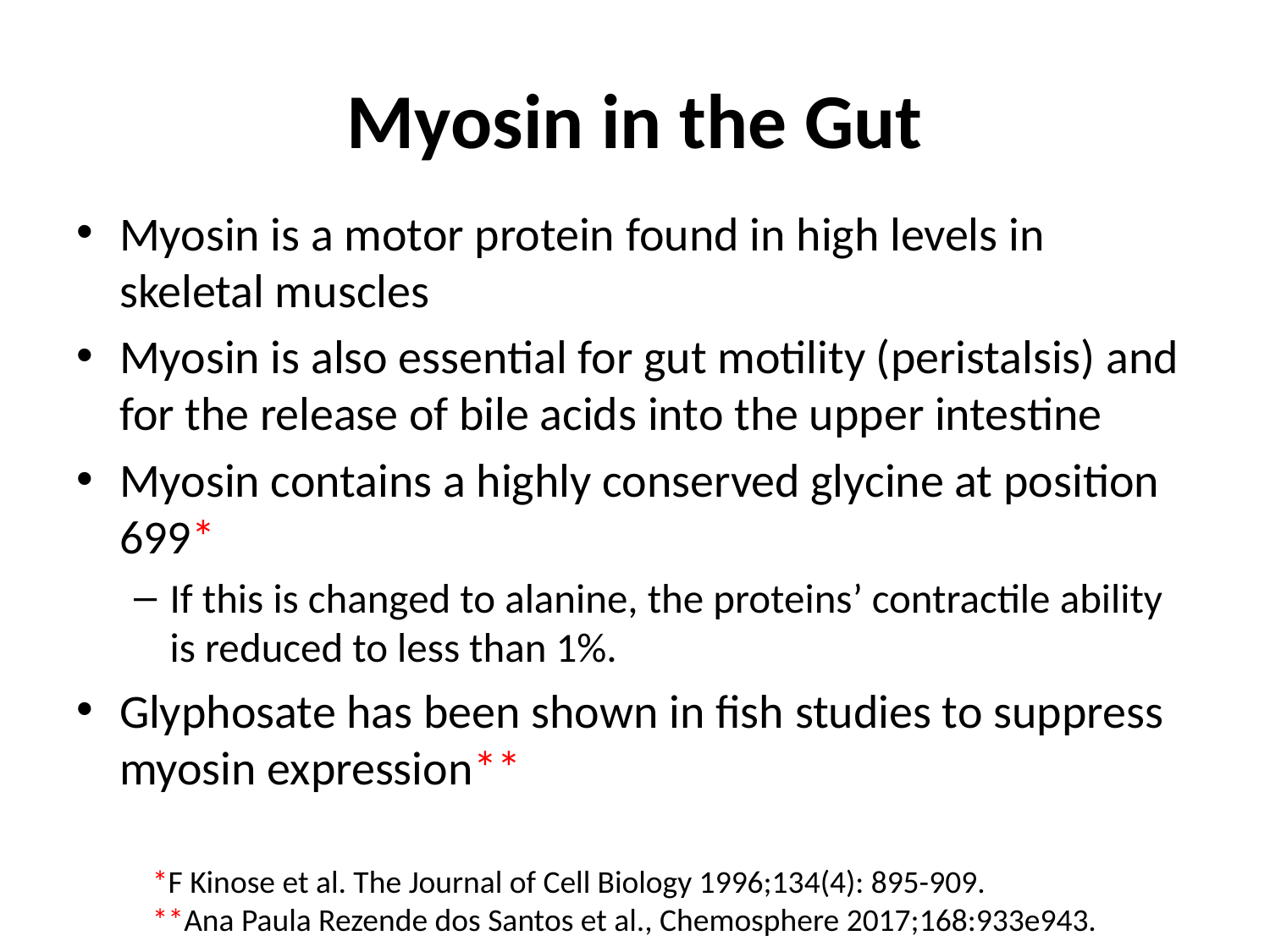

# Myosin in the Gut
Myosin is a motor protein found in high levels in skeletal muscles
Myosin is also essential for gut motility (peristalsis) and for the release of bile acids into the upper intestine
Myosin contains a highly conserved glycine at position 699*
If this is changed to alanine, the proteins’ contractile ability is reduced to less than 1%.
Glyphosate has been shown in fish studies to suppress myosin expression**
*F Kinose et al. The Journal of Cell Biology 1996;134(4): 895-909.
**Ana Paula Rezende dos Santos et al., Chemosphere 2017;168:933e943.